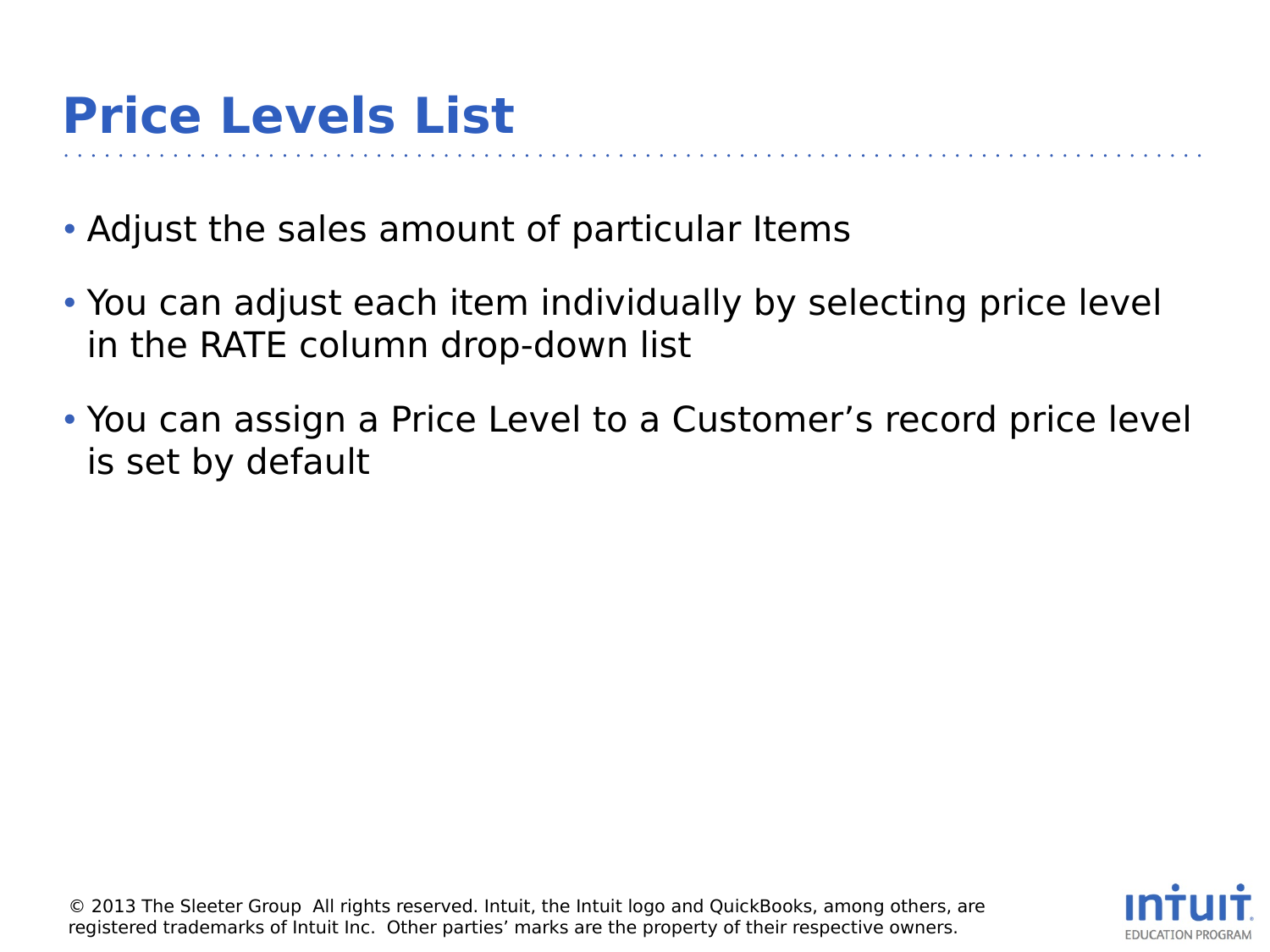

# Price Levels List
Adjust the sales amount of particular Items
You can adjust each item individually by selecting price level in the RATE column drop-down list
You can assign a Price Level to a Customer’s record price level is set by default